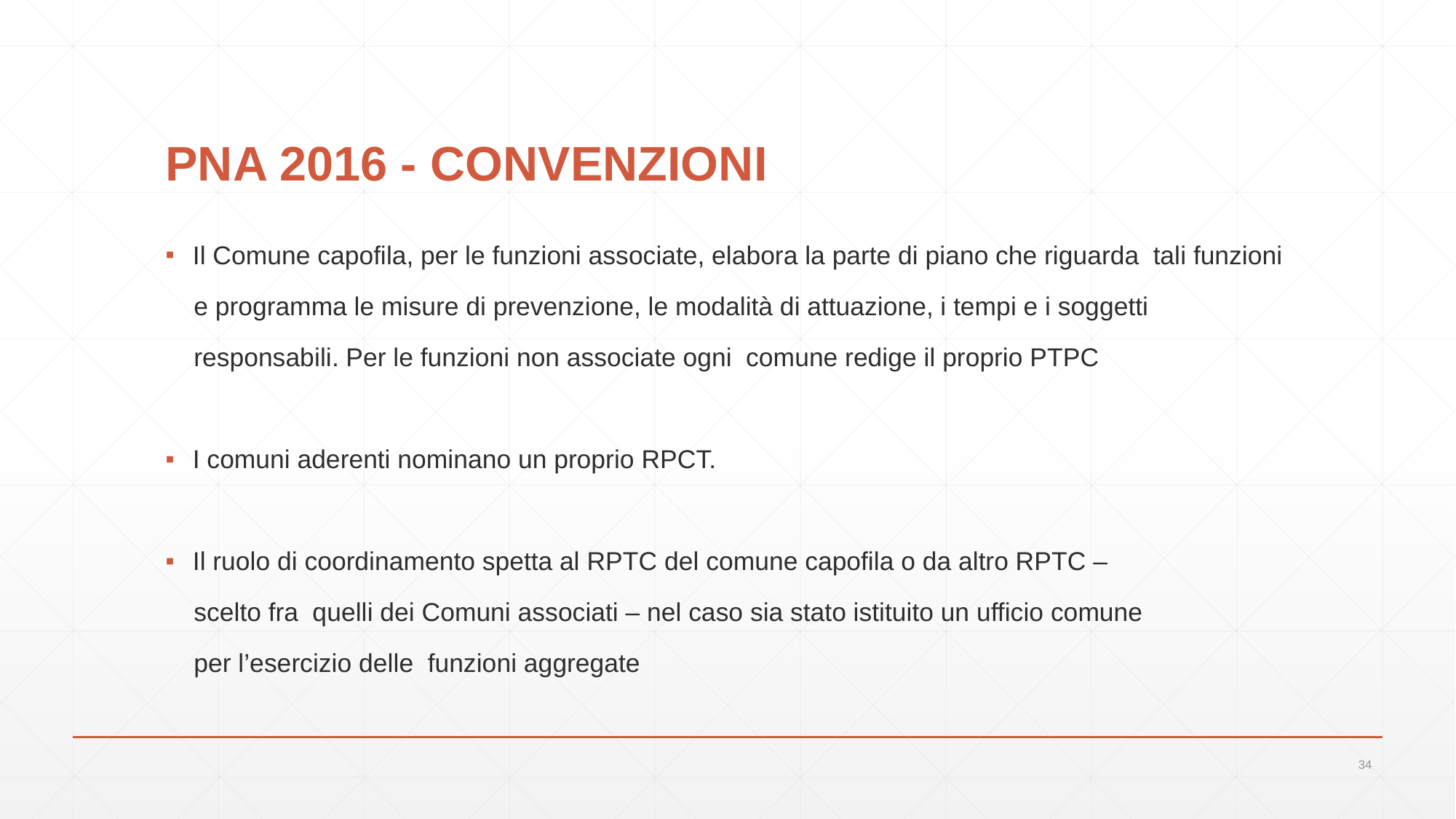

# PNA 2016 - CONVENZIONI
Il Comune capofila, per le funzioni associate, elabora la parte di piano che riguarda  tali funzioni
    e programma le misure di prevenzione, le modalità di attuazione, i tempi e i soggetti
    responsabili. Per le funzioni non associate ogni  comune redige il proprio PTPC

I comuni aderenti nominano un proprio RPCT.

Il ruolo di coordinamento spetta al RPTC del comune capofila o da altro RPTC –
    scelto fra  quelli dei Comuni associati – nel caso sia stato istituito un ufficio comune
    per l’esercizio delle  funzioni aggregate

34